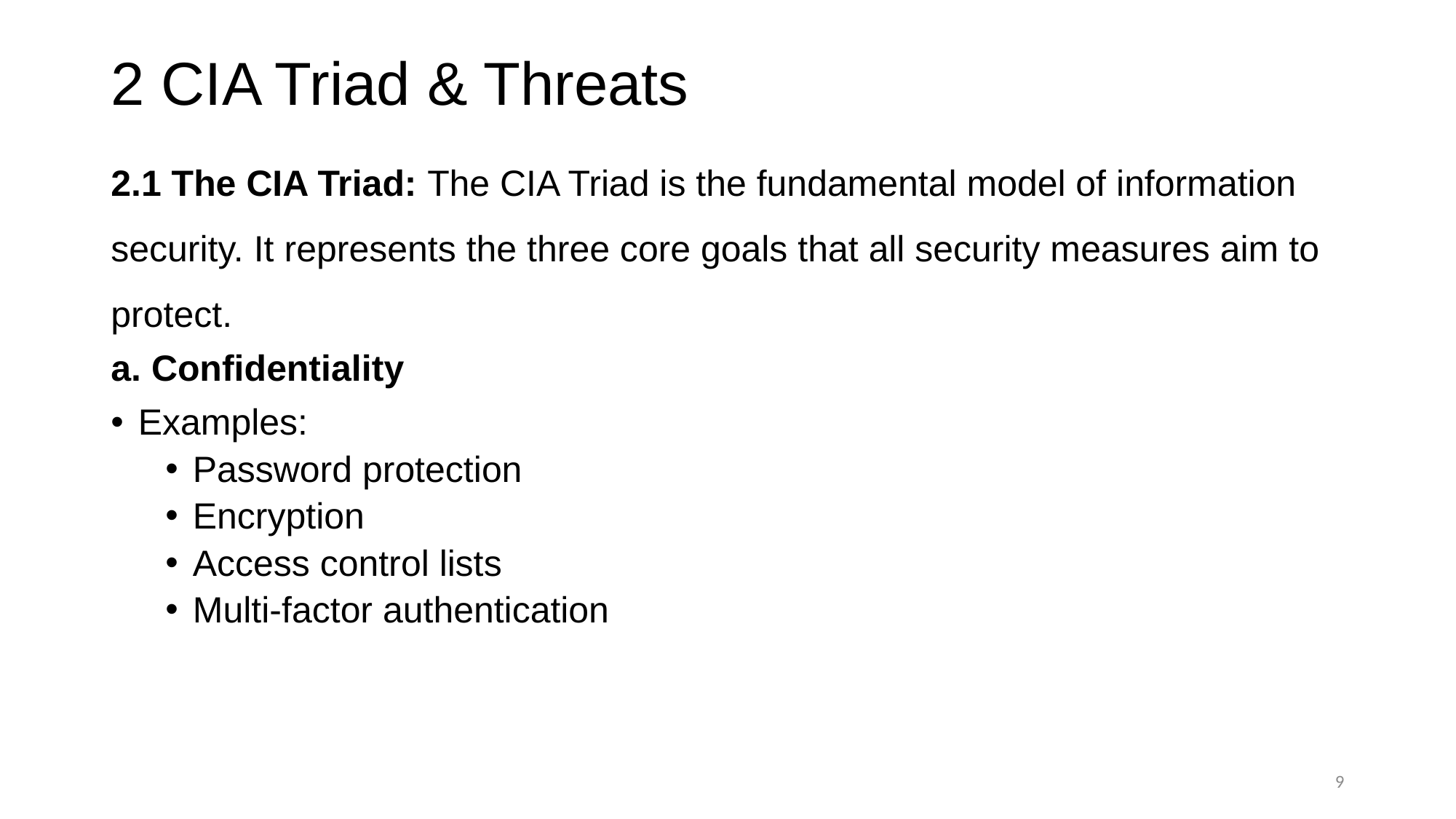

# 2 CIA Triad & Threats
2.1 The CIA Triad: The CIA Triad is the fundamental model of information security. It represents the three core goals that all security measures aim to protect.
a. Confidentiality
Examples:
Password protection
Encryption
Access control lists
Multi-factor authentication

9